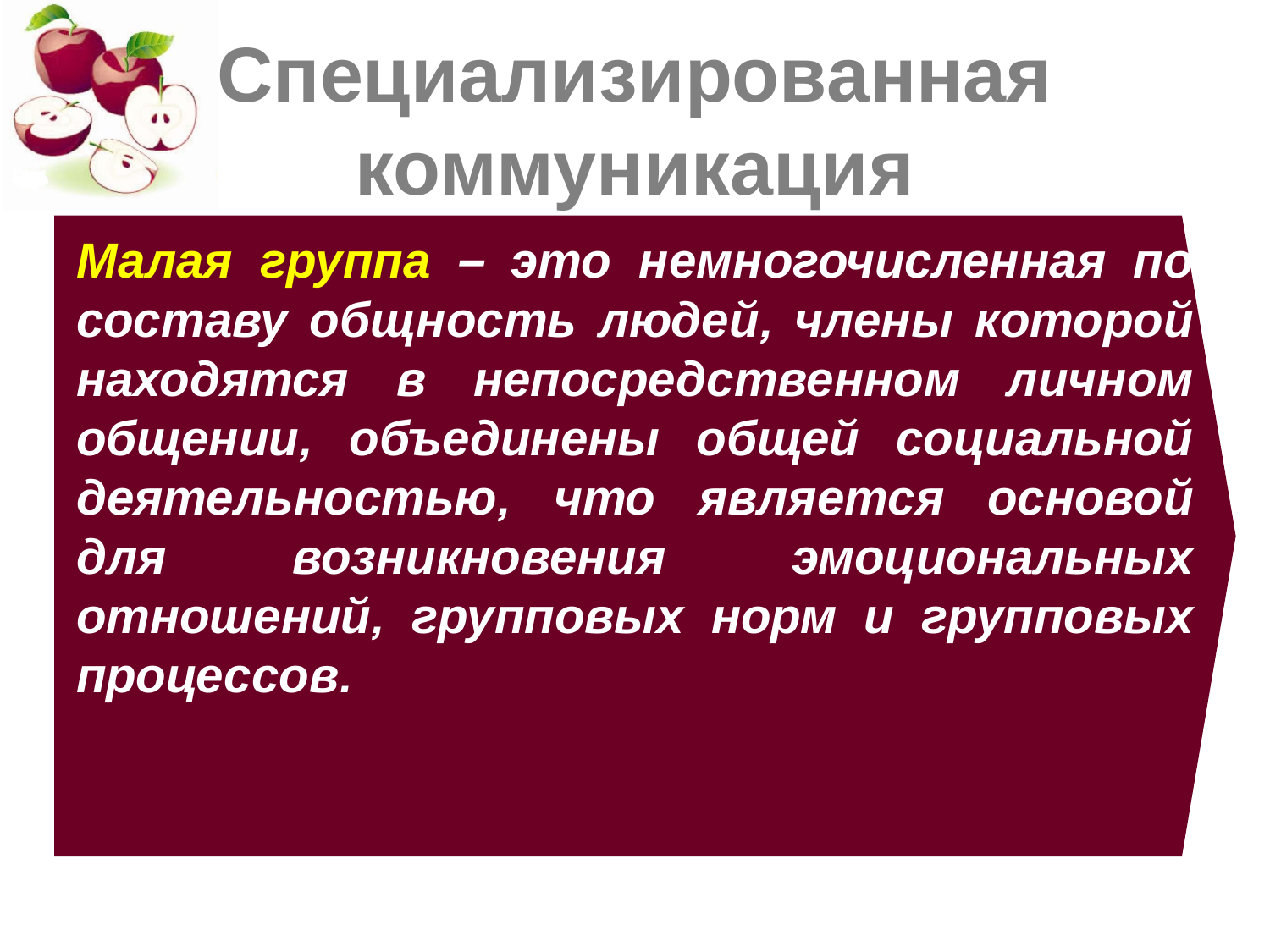

# Специализированная коммуникация
Малая группа – это немногочисленная по составу общность людей, члены которой находятся в непосредственном личном общении, объединены общей социальной деятельностью, что является основой для возникновения эмоциональных отношений, групповых норм и групповых процессов.